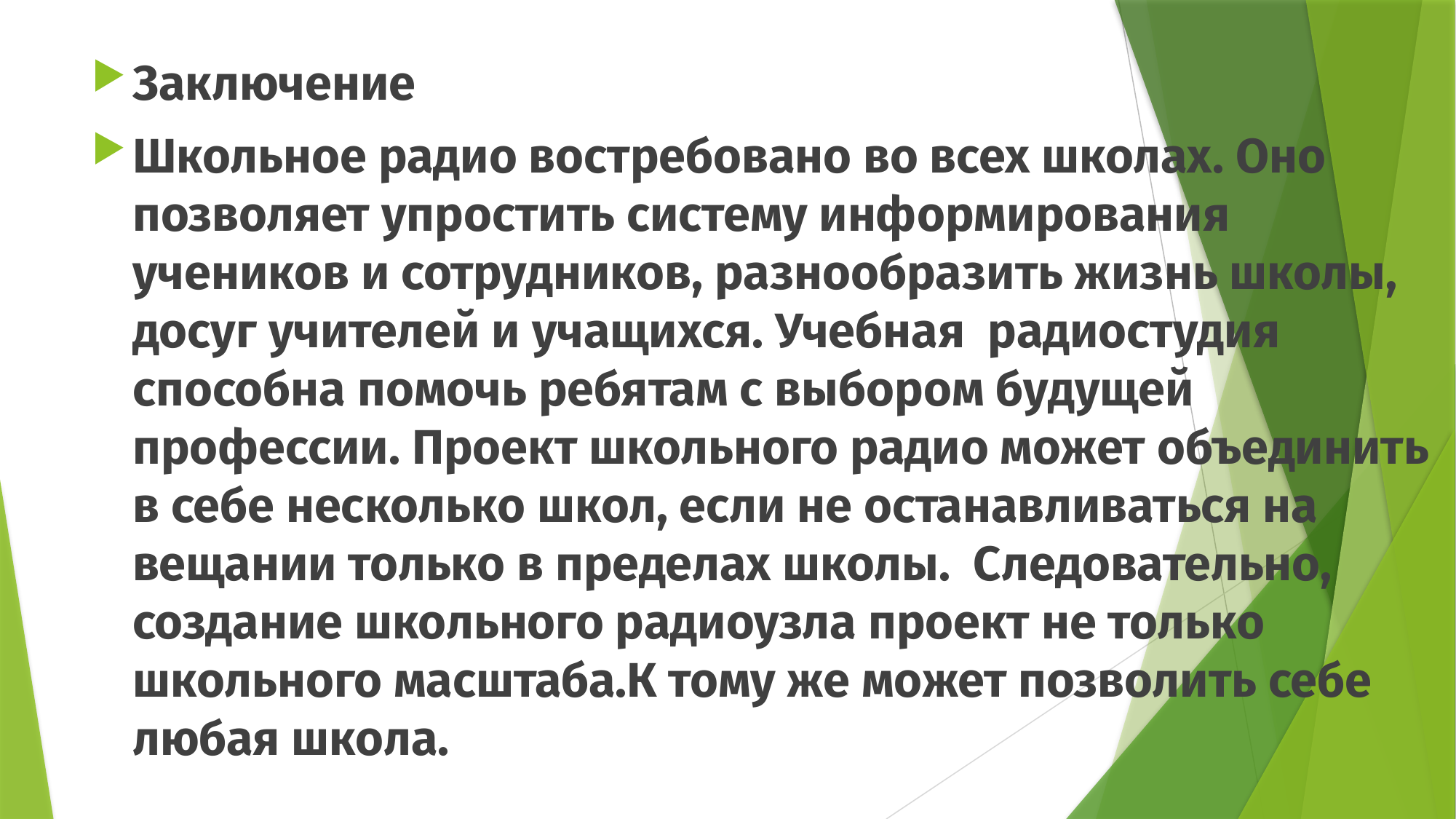

Заключение
Школьное радио востребовано во всех школах. Оно позволяет упростить систему информирования учеников и сотрудников, разнообразить жизнь школы, досуг учителей и учащихся. Учебная  радиостудия способна помочь ребятам с выбором будущей профессии. Проект школьного радио может объединить в себе несколько школ, если не останавливаться на вещании только в пределах школы.  Следовательно, создание школьного радиоузла проект не только школьного масштаба.К тому же может позволить себе любая школа.